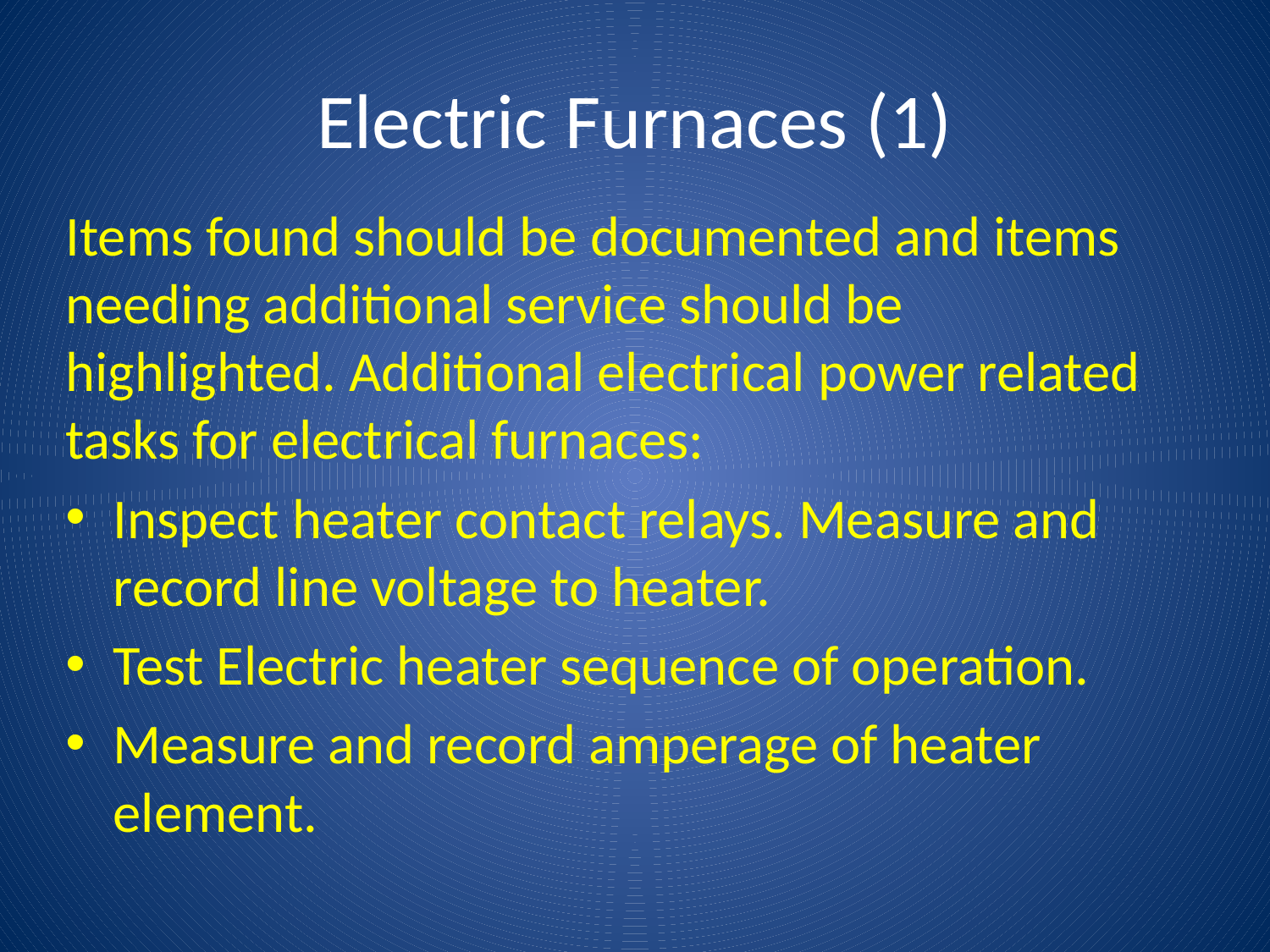

# Electric Furnaces (1)
Items found should be documented and items needing additional service should be highlighted. Additional electrical power related tasks for electrical furnaces:
Inspect heater contact relays. Measure and record line voltage to heater.
Test Electric heater sequence of operation.
Measure and record amperage of heater element.